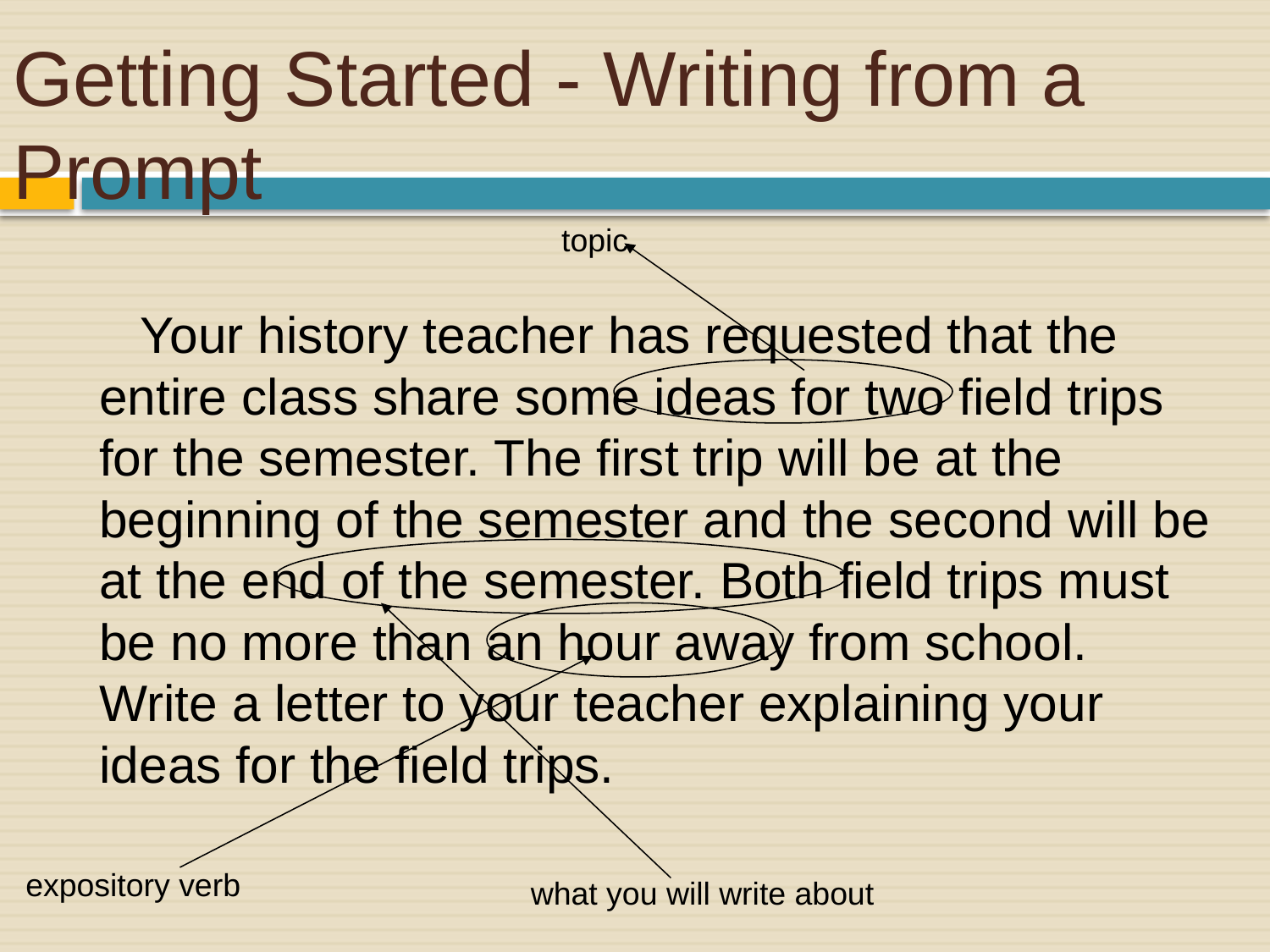

# Getting Started - Writing from a Prompt
topic

      Your history teacher has requested that the entire class share some ideas for two field trips for the semester. The first trip will be at the beginning of the semester and the second will be at the end of the semester. Both field trips must be no more than an hour away from school.  Write a letter to your teacher explaining your ideas for the field trips.

expository verb
what you will write about